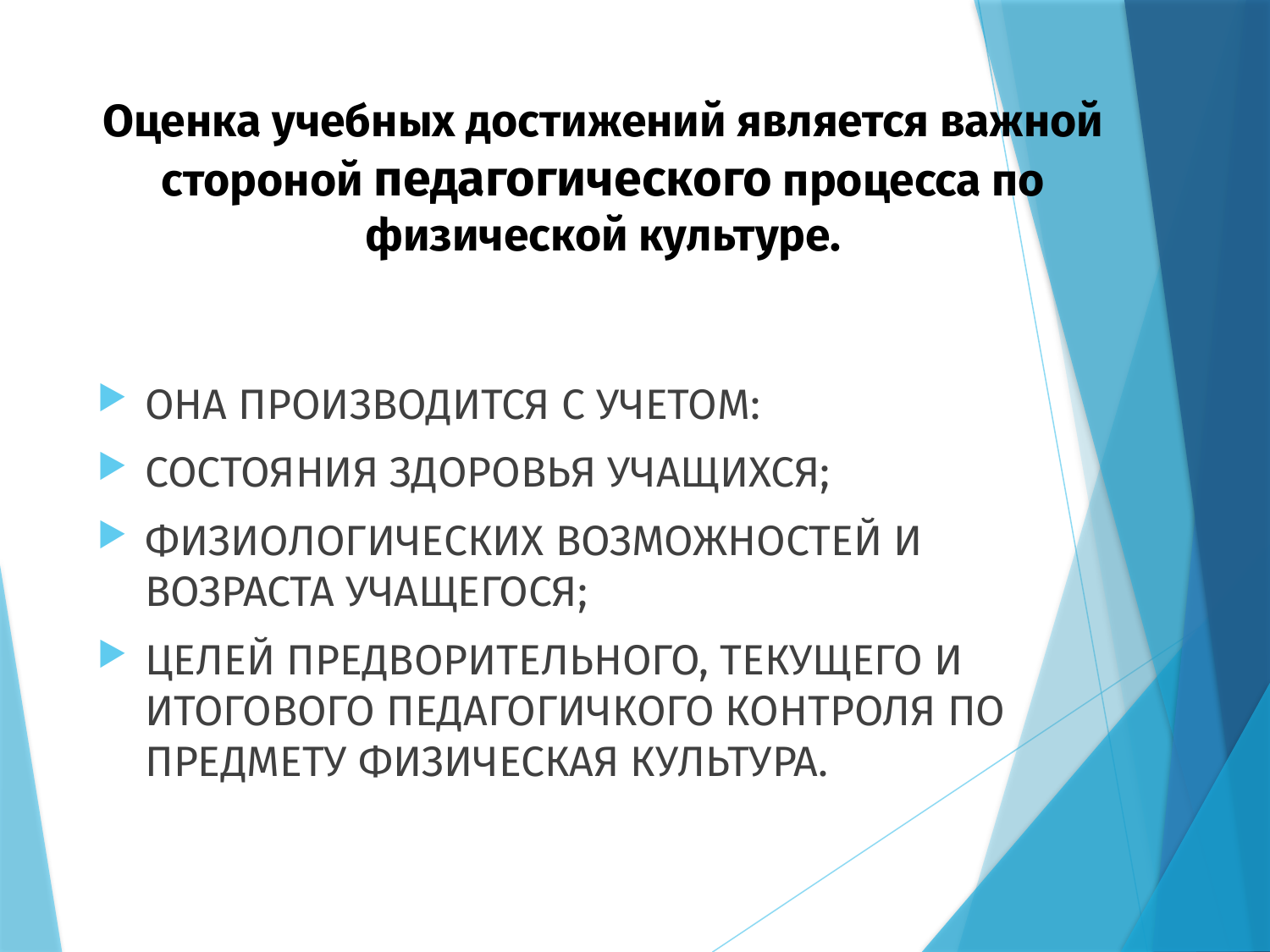

# Оценка учебных достижений является важной стороной педагогического процесса по физической культуре.
ОНА ПРОИЗВОДИТСЯ С УЧЕТОМ:
СОСТОЯНИЯ ЗДОРОВЬЯ УЧАЩИХСЯ;
ФИЗИОЛОГИЧЕСКИХ ВОЗМОЖНОСТЕЙ И ВОЗРАСТА УЧАЩЕГОСЯ;
ЦЕЛЕЙ ПРЕДВОРИТЕЛЬНОГО, ТЕКУЩЕГО И ИТОГОВОГО ПЕДАГОГИЧКОГО КОНТРОЛЯ ПО ПРЕДМЕТУ ФИЗИЧЕСКАЯ КУЛЬТУРА.